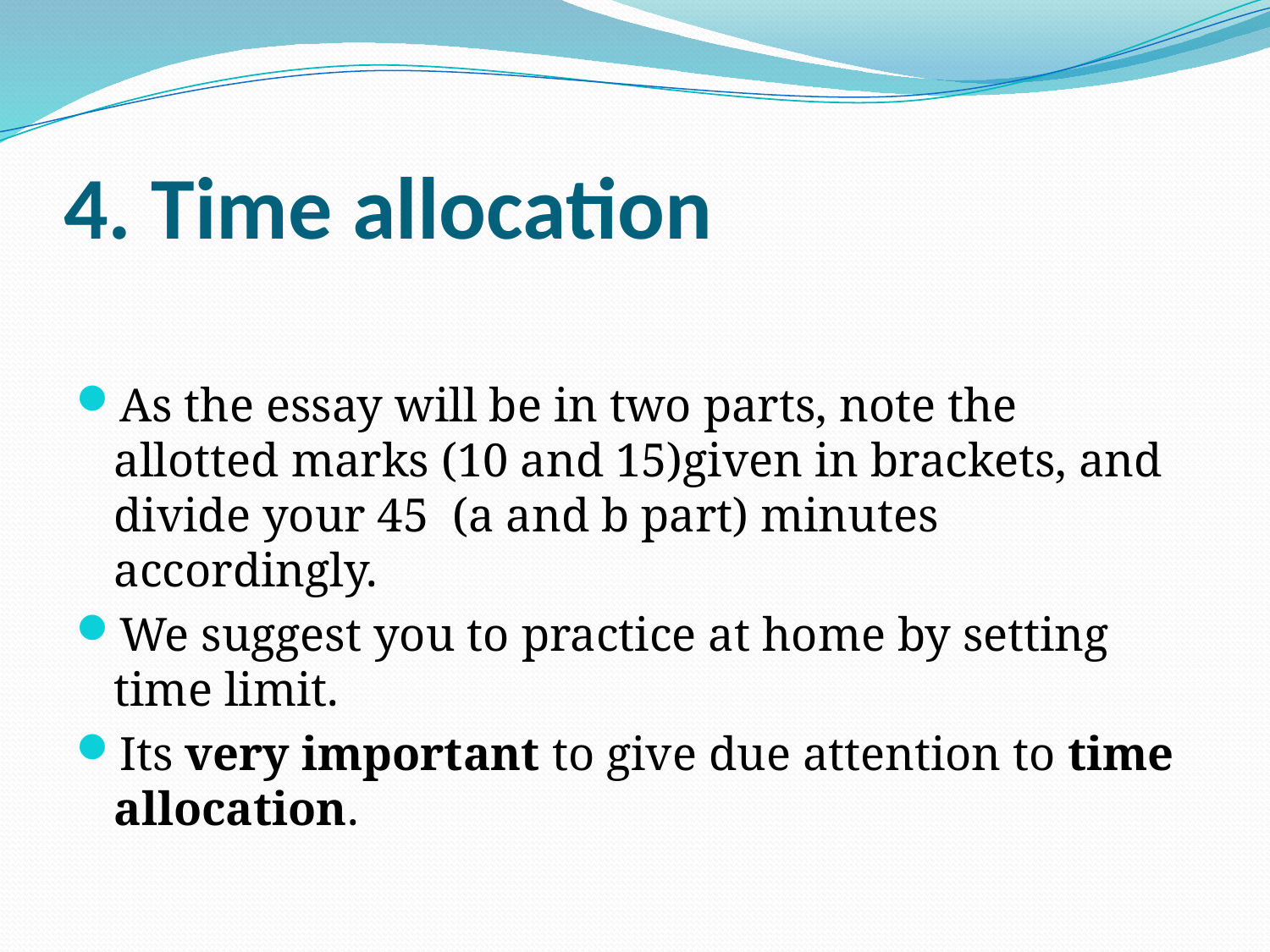

# 4. Time allocation
As the essay will be in two parts, note the allotted marks (10 and 15)given in brackets, and divide your 45  (a and b part) minutes accordingly.
We suggest you to practice at home by setting time limit.
Its very important to give due attention to time allocation.